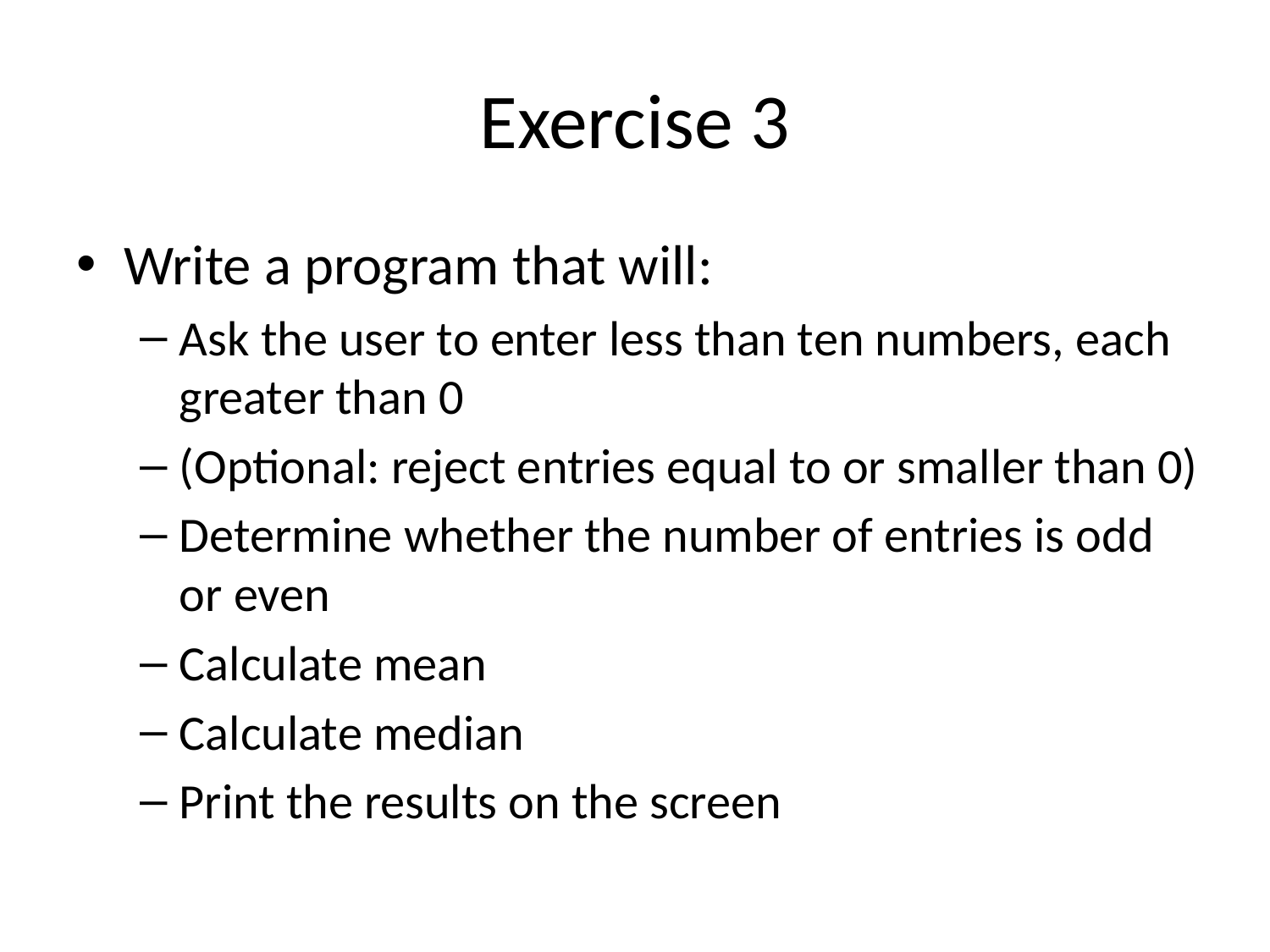

# Exercise 3
Write a program that will:
Ask the user to enter less than ten numbers, each greater than 0
(Optional: reject entries equal to or smaller than 0)
Determine whether the number of entries is odd or even
Calculate mean
Calculate median
Print the results on the screen